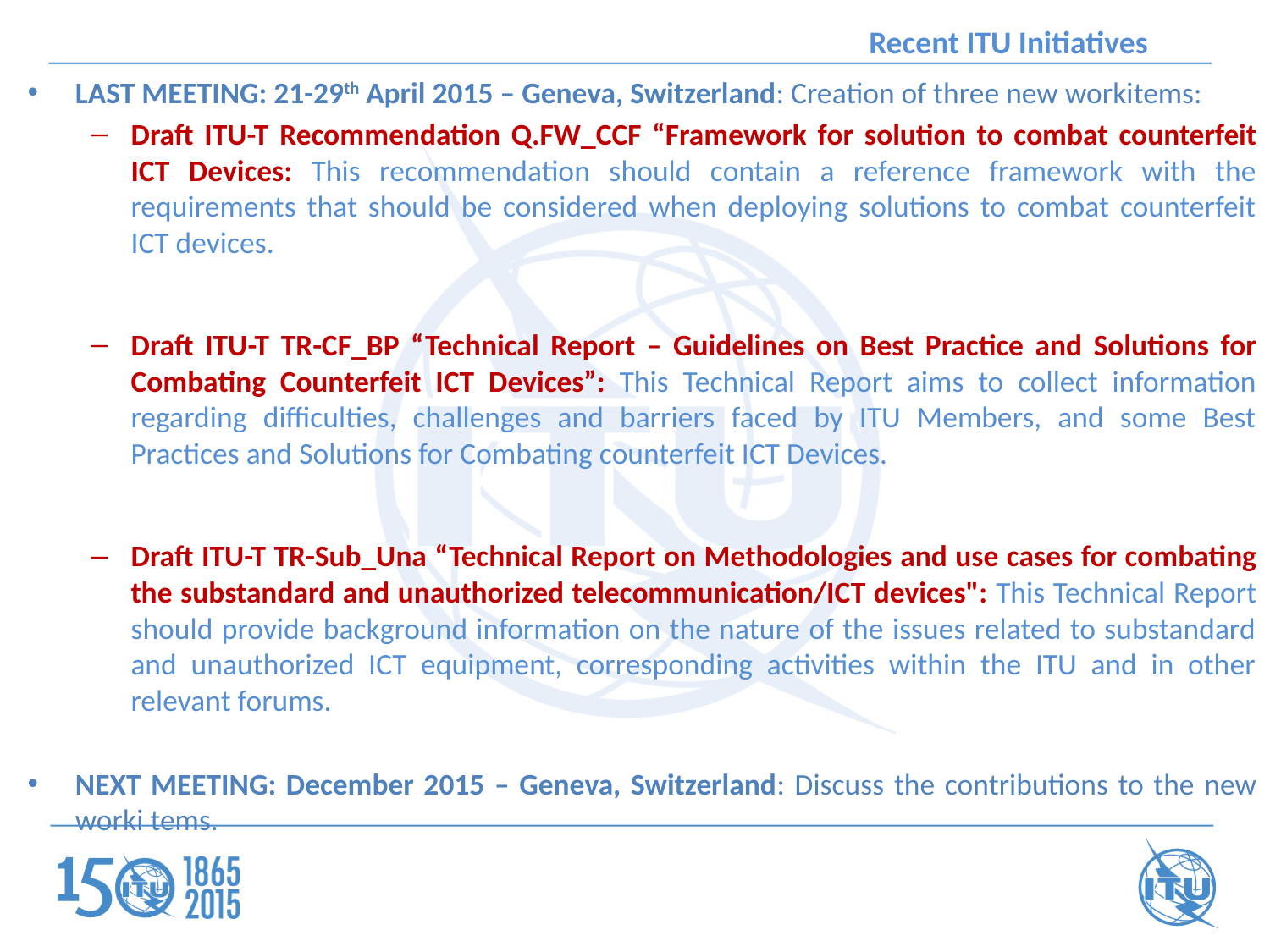

# Recent ITU Initiatives
LAST MEETING: 21-29th April 2015 – Geneva, Switzerland: Creation of three new workitems:
Draft ITU-T Recommendation Q.FW_CCF “Framework for solution to combat counterfeit ICT Devices: This recommendation should contain a reference framework with the requirements that should be considered when deploying solutions to combat counterfeit ICT devices.

Draft ITU-T TR-CF_BP “Technical Report – Guidelines on Best Practice and Solutions for Combating Counterfeit ICT Devices”: This Technical Report aims to collect information regarding difficulties, challenges and barriers faced by ITU Members, and some Best Practices and Solutions for Combating counterfeit ICT Devices.

Draft ITU-T TR-Sub_Una “Technical Report on Methodologies and use cases for combating the substandard and unauthorized telecommunication/ICT devices": This Technical Report should provide background information on the nature of the issues related to substandard and unauthorized ICT equipment, corresponding activities within the ITU and in other relevant forums.

NEXT MEETING: December 2015 – Geneva, Switzerland: Discuss the contributions to the new worki tems.